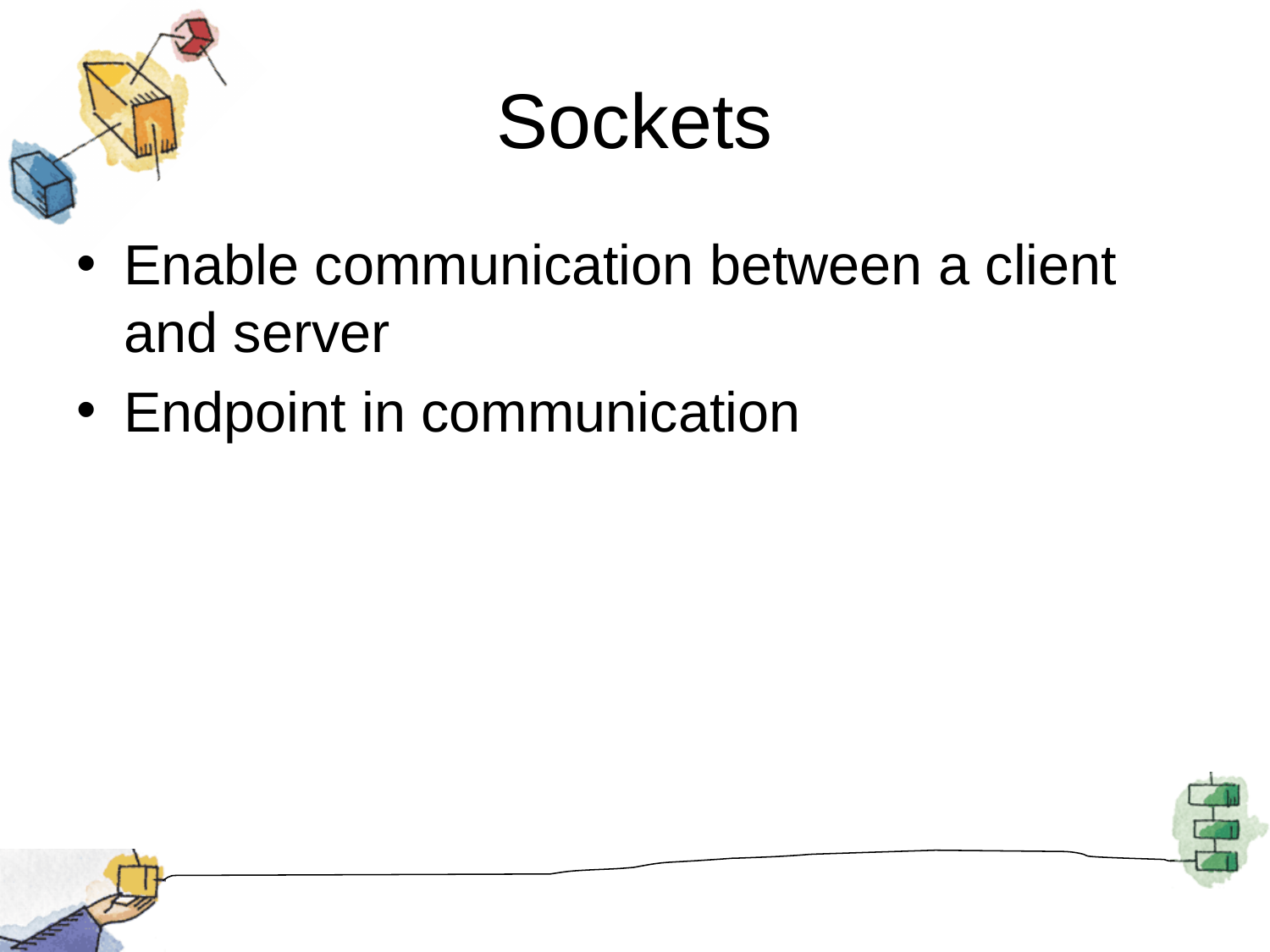

# Sockets
Enable communication between a client and server
Endpoint in communication